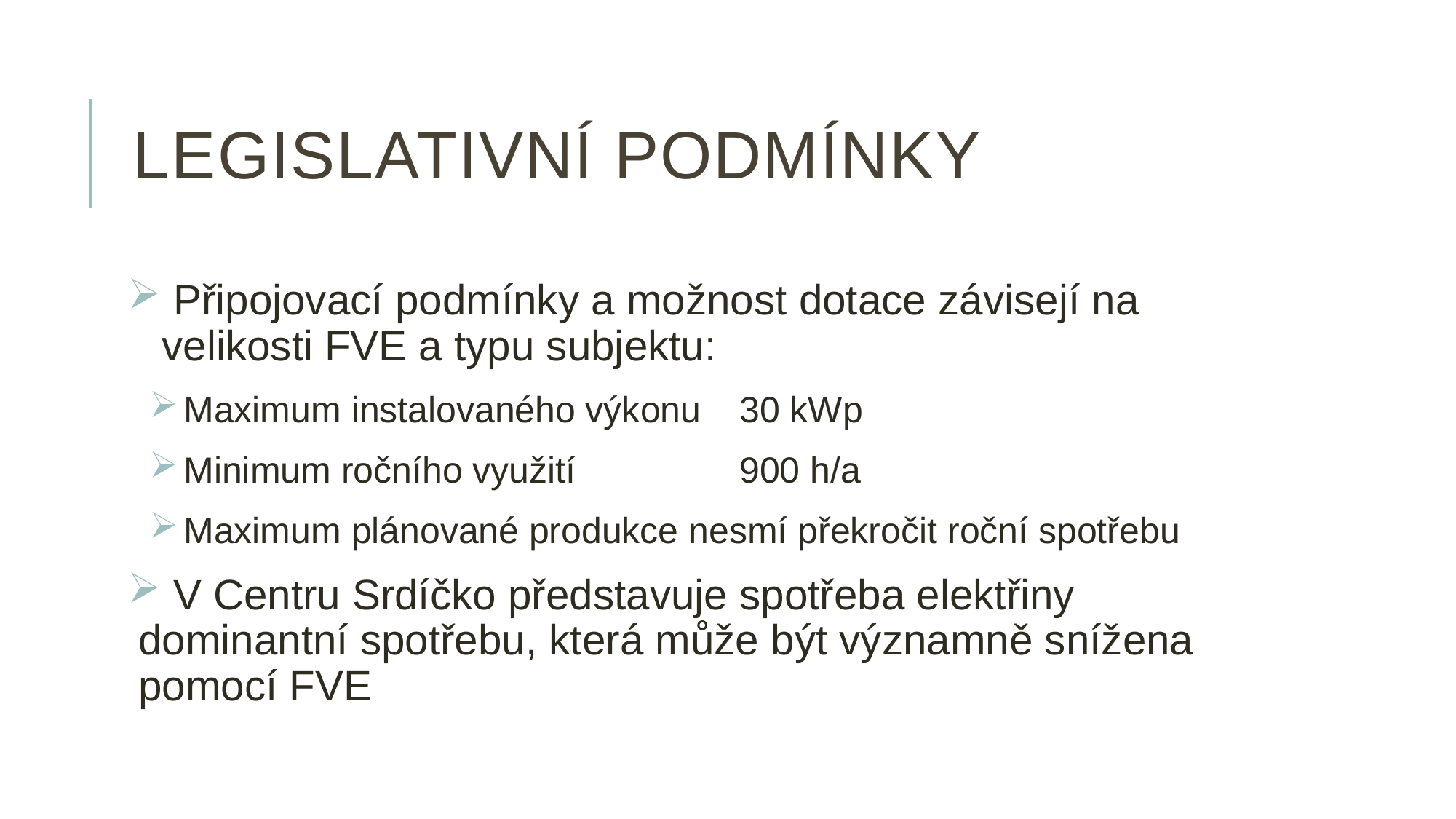

# Legislativní podmínky
 Připojovací podmínky a možnost dotace závisejí na velikosti FVE a typu subjektu:
Maximum instalovaného výkonu	 30 kWp
Minimum ročního využití		 900 h/a
Maximum plánované produkce nesmí překročit roční spotřebu
 V Centru Srdíčko představuje spotřeba elektřiny dominantní spotřebu, která může být významně snížena pomocí FVE